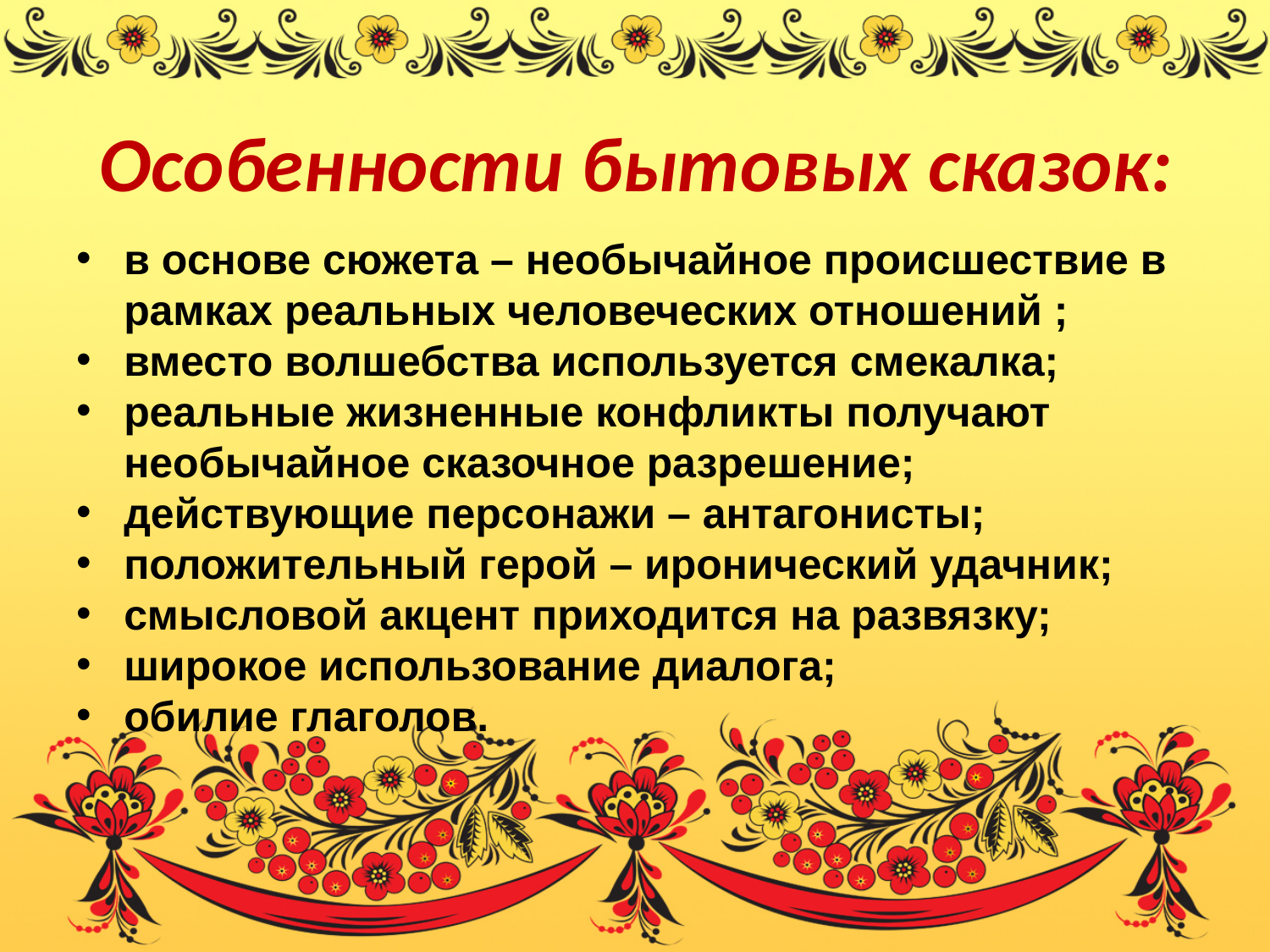

# Особенности бытовых сказок:
в основе сюжета – необычайное происшествие в рамках реальных человеческих отношений ;
вместо волшебства используется смекалка;
реальные жизненные конфликты получают необычайное сказочное разрешение;
действующие персонажи – антагонисты;
положительный герой – иронический удачник;
смысловой акцент приходится на развязку;
широкое использование диалога;
обилие глаголов.